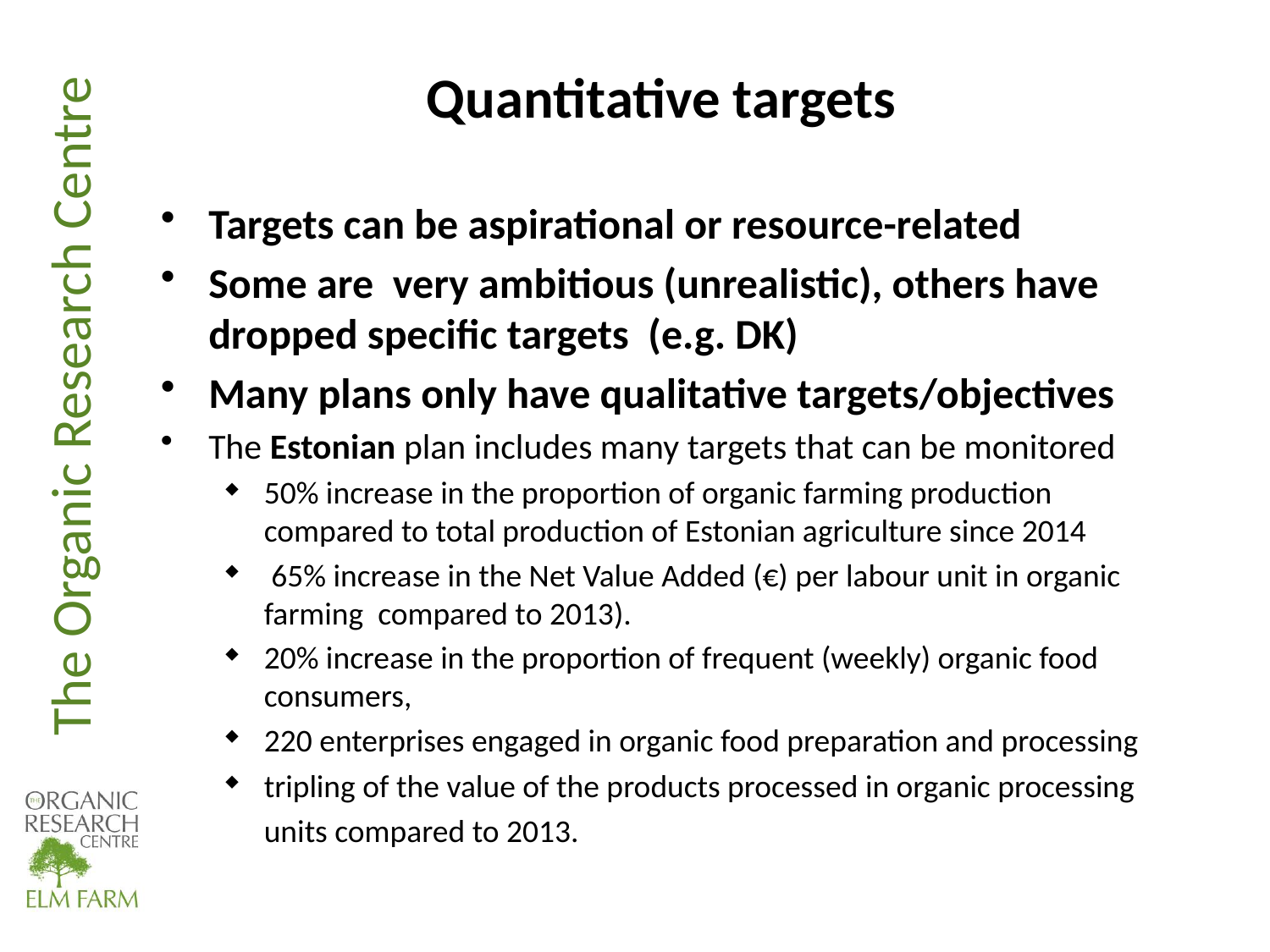

# Quantitative targets
Targets can be aspirational or resource-related
Some are  very ambitious (unrealistic), others have dropped specific targets  (e.g. DK)
Many plans only have qualitative targets/objectives
The Estonian plan includes many targets that can be monitored
50% increase in the proportion of organic farming production compared to total production of Estonian agriculture since 2014
 65% increase in the Net Value Added (€) per labour unit in organic farming  compared to 2013).
20% increase in the proportion of frequent (weekly) organic food consumers,
220 enterprises engaged in organic food preparation and processing
tripling of the value of the products processed in organic processing units compared to 2013.